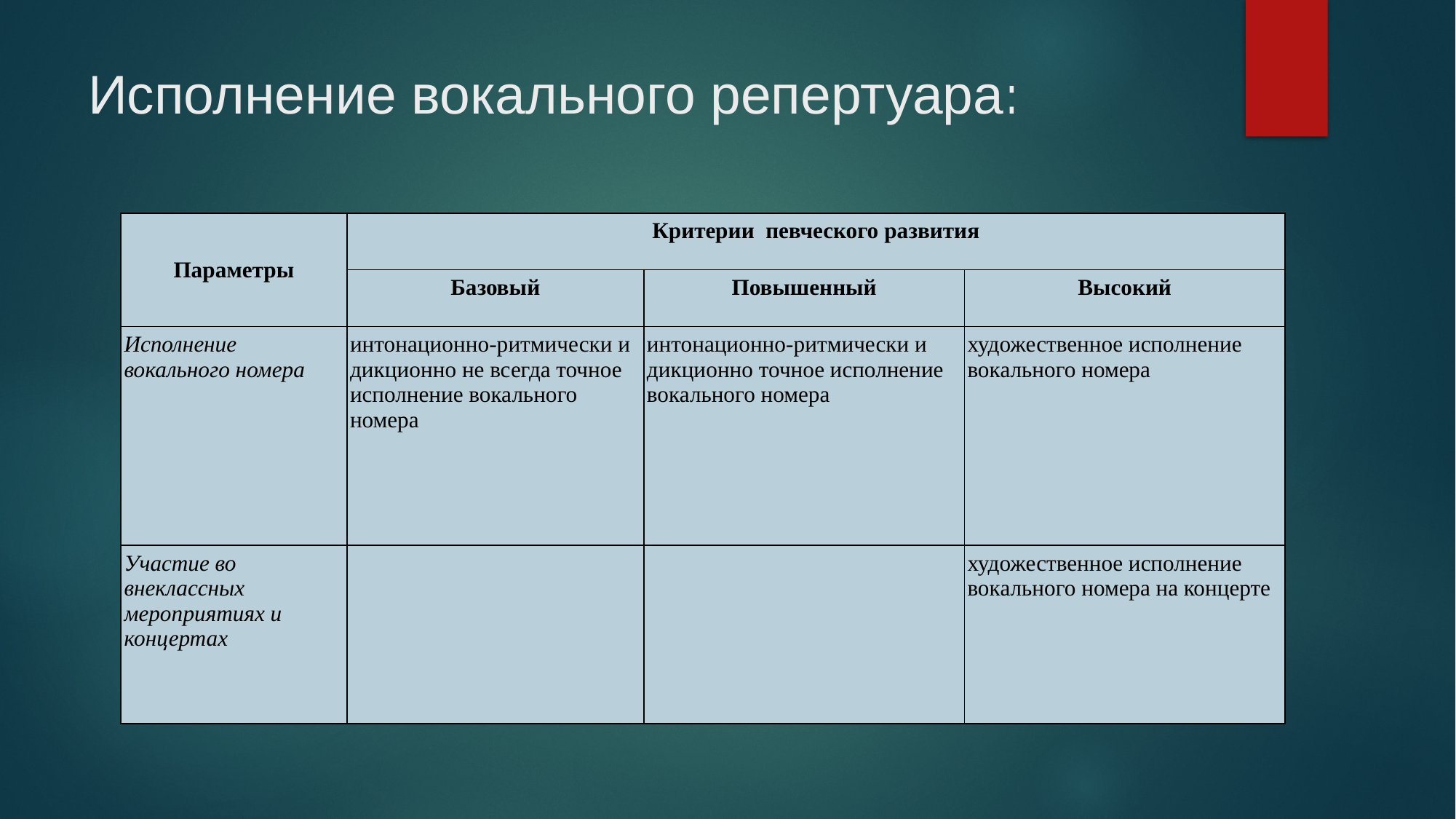

# Исполнение вокального репертуара:
| Параметры | Критерии  певческого развития |  |  |
| --- | --- | --- | --- |
|  | Базовый | Повышенный | Высокий |
| Исполнение вокального номера | интонационно-ритмически и дикционно не всегда точное исполнение вокального номера | интонационно-ритмически и дикционно точное исполнение вокального номера | художественное исполнение вокального номера |
| Участие во внеклассных мероприятиях и концертах |  |  | художественное исполнение вокального номера на концерте |